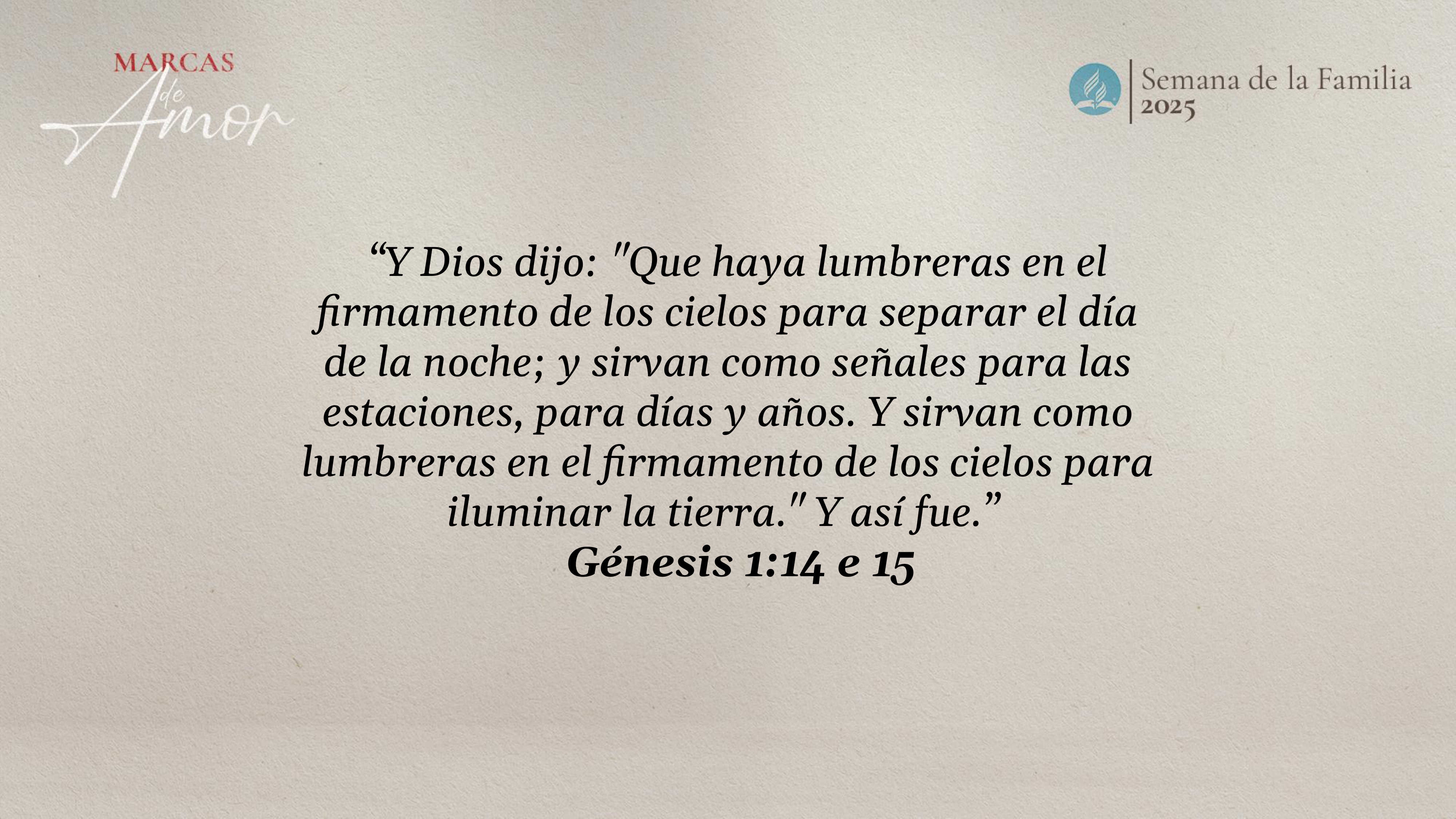

“Y Dios dijo: "Que haya lumbreras en el firmamento de los cielos para separar el día de la noche; y sirvan como señales para las estaciones, para días y años. Y sirvan como lumbreras en el firmamento de los cielos para iluminar la tierra." Y así fue.”
Génesis 1:14 e 15